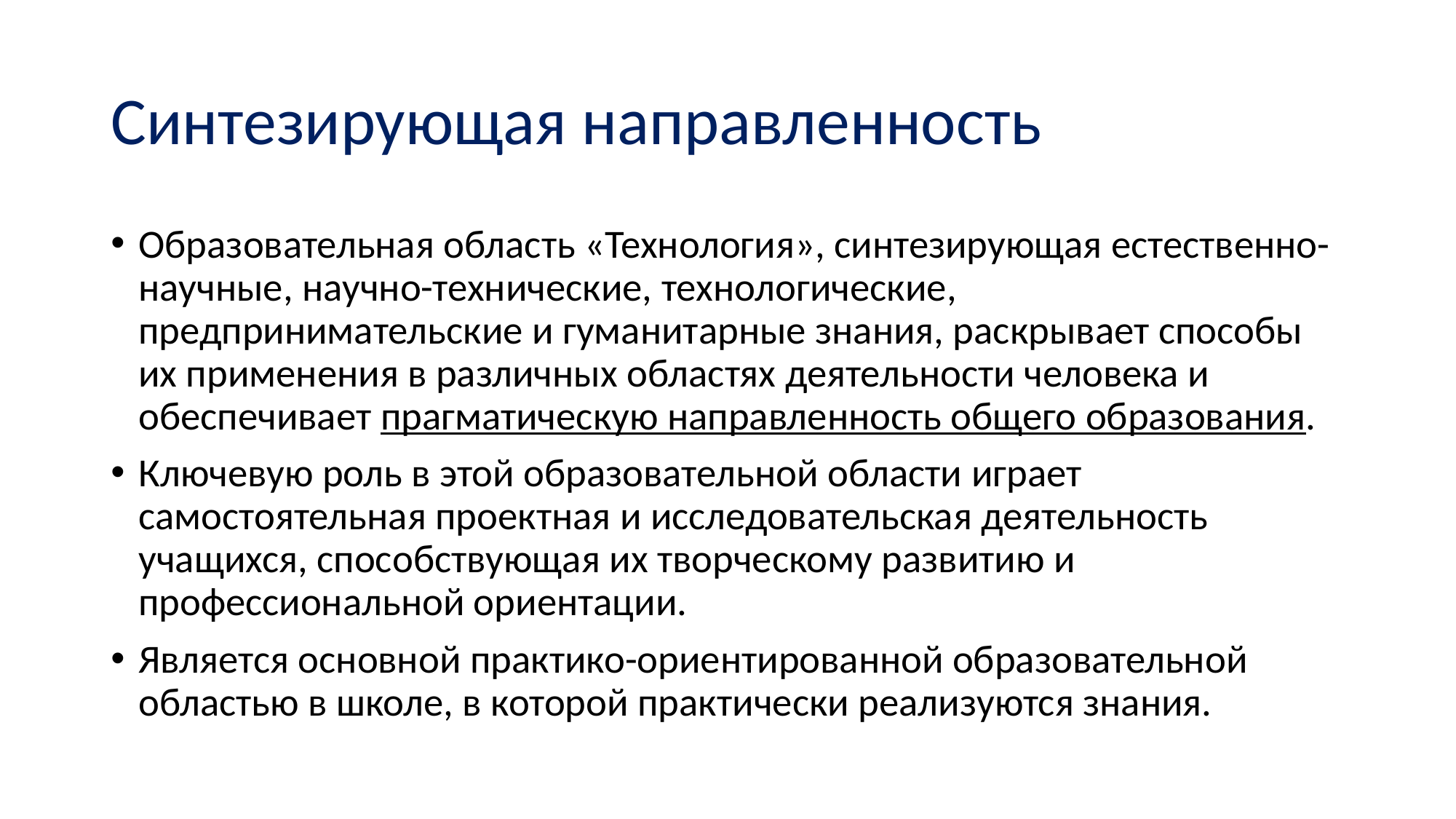

# Синтезирующая направленность
Образовательная область «Технология», синтезирующая естественно-научные, научно-технические, технологические, предпринимательские и гуманитарные знания, раскрывает способы их применения в различных областях деятельности человека и обеспечивает прагматическую направленность общего образования.
Ключевую роль в этой образовательной области играет самостоятельная проектная и исследовательская деятельность учащихся, способствующая их творческому развитию и профессиональной ориентации.
Является основной практико-ориентированной образовательной областью в школе, в которой практически реализуются знания.